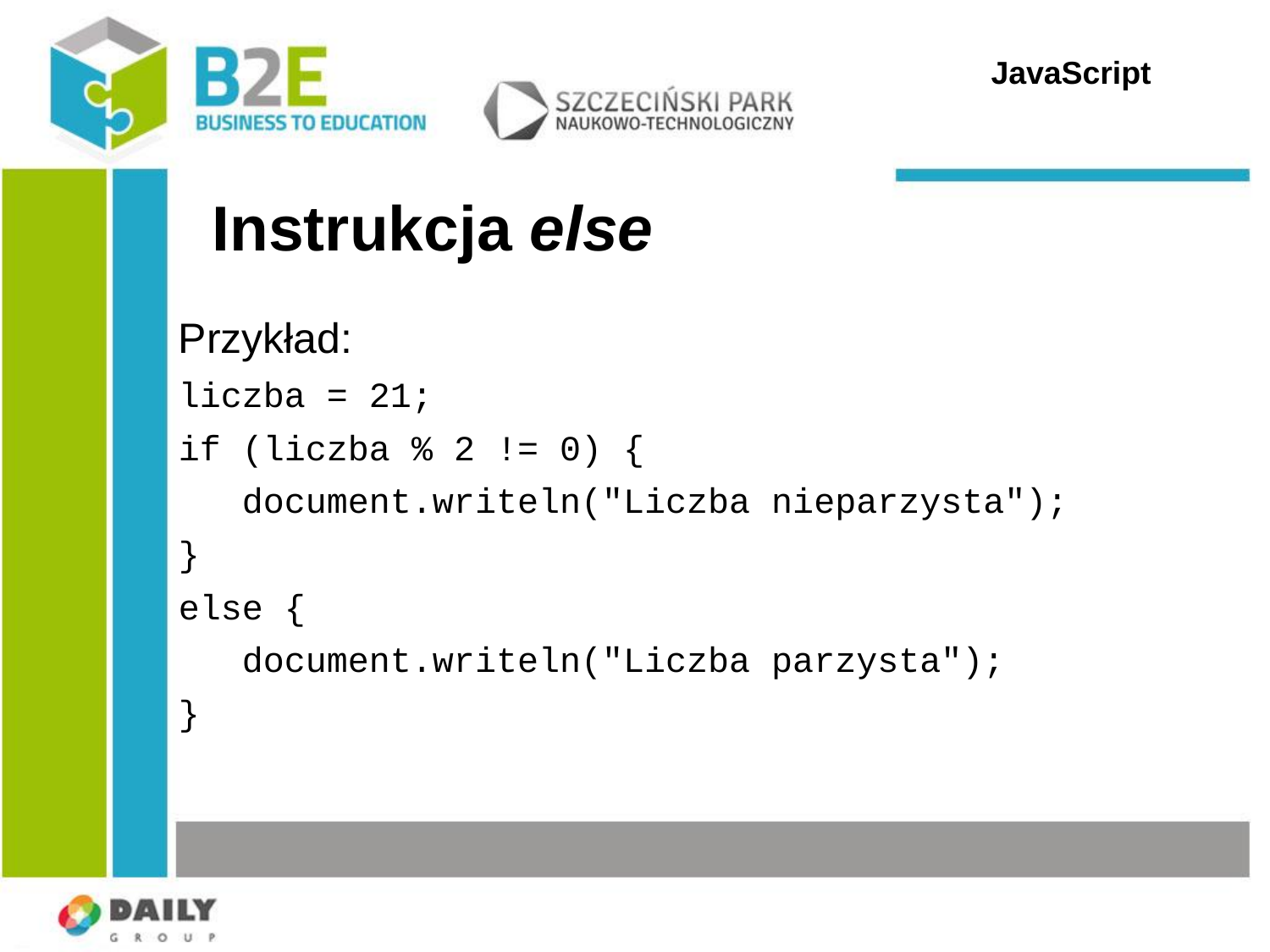

JavaScript
# Instrukcja else
Przykład:
liczba = 21;
if (liczba % 2 != 0) {
   document.writeln("Liczba nieparzysta");
}
else {
   document.writeln("Liczba parzysta");
}